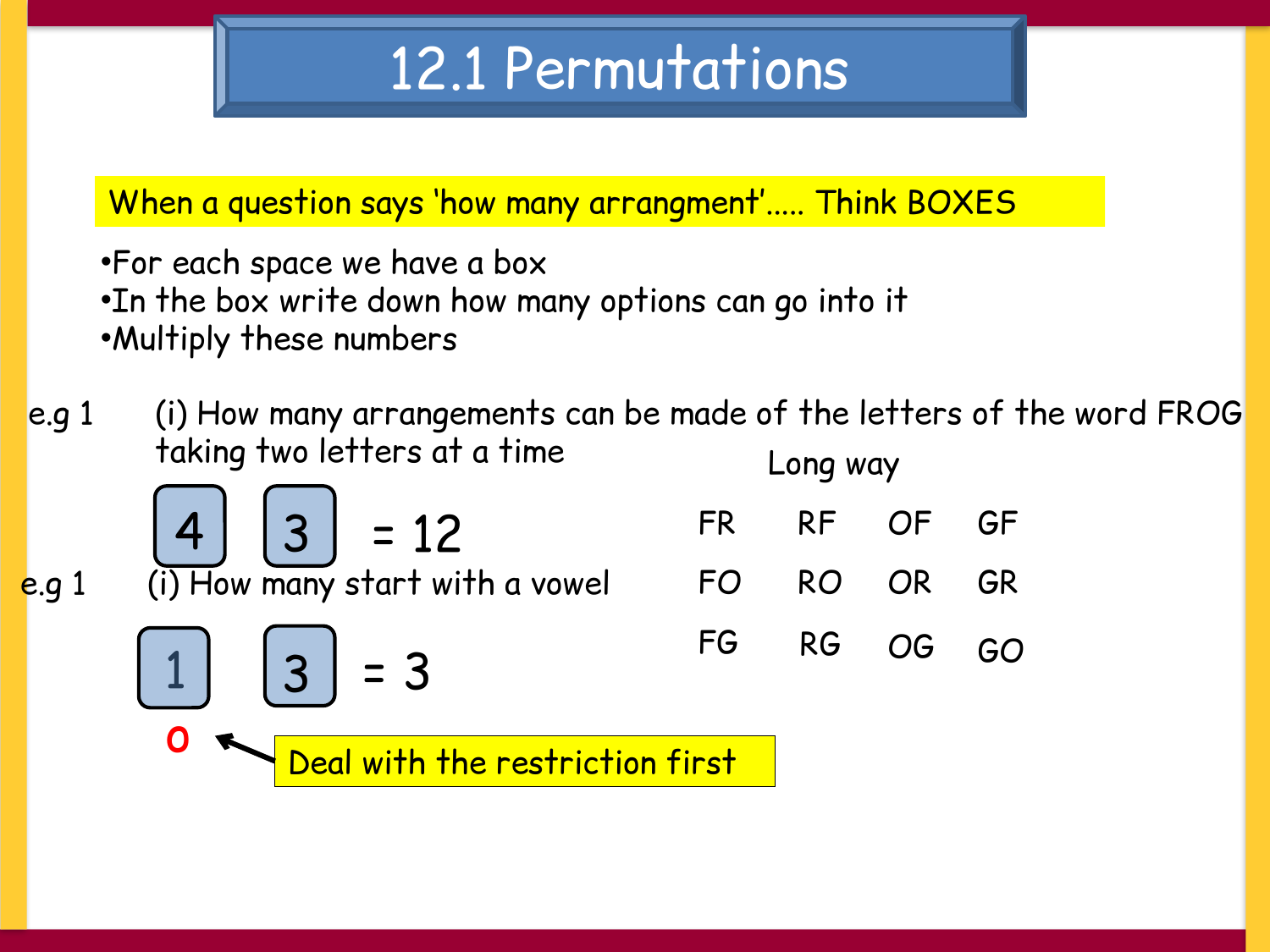

12.1 Permutations
When a question says ‘how many arrangment’..... Think BOXES
For each space we have a box
In the box write down how many options can go into it
Multiply these numbers
e.g 1  	(i) How many arrangements can be made of the letters of the word FROG
	taking two letters at a time
Long way

 4
 3
 = 12
FR
RF
OF
GF
FO
RO
OR
GR
e.g 1  	(i) How many start with a vowel
FG
RG
OG
GO

 1
 = 3
 3
o
Deal with the restriction first